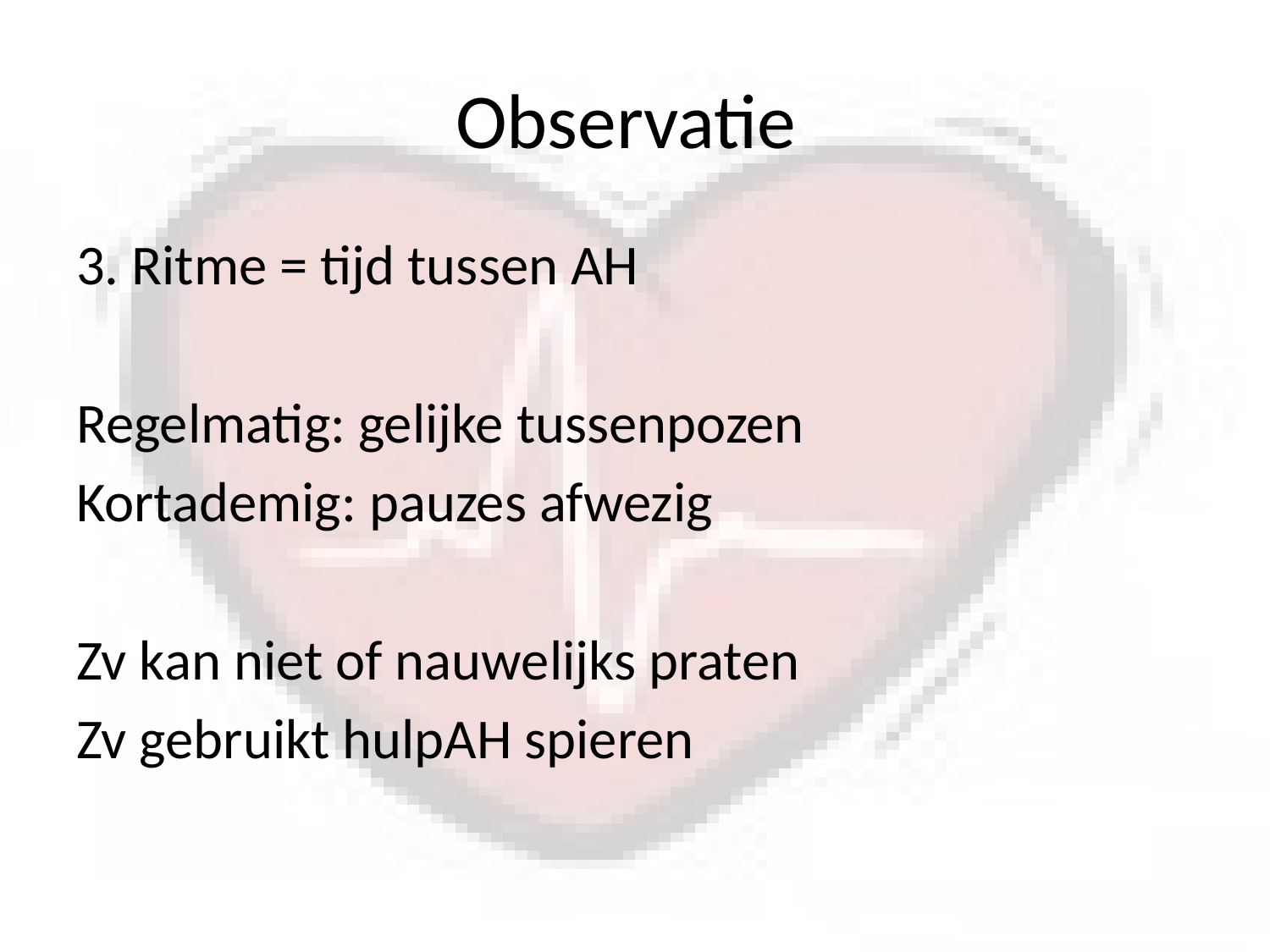

# Observatie
3. Ritme = tijd tussen AH

Regelmatig: gelijke tussenpozen
Kortademig: pauzes afwezig

Zv kan niet of nauwelijks praten
Zv gebruikt hulpAH spieren